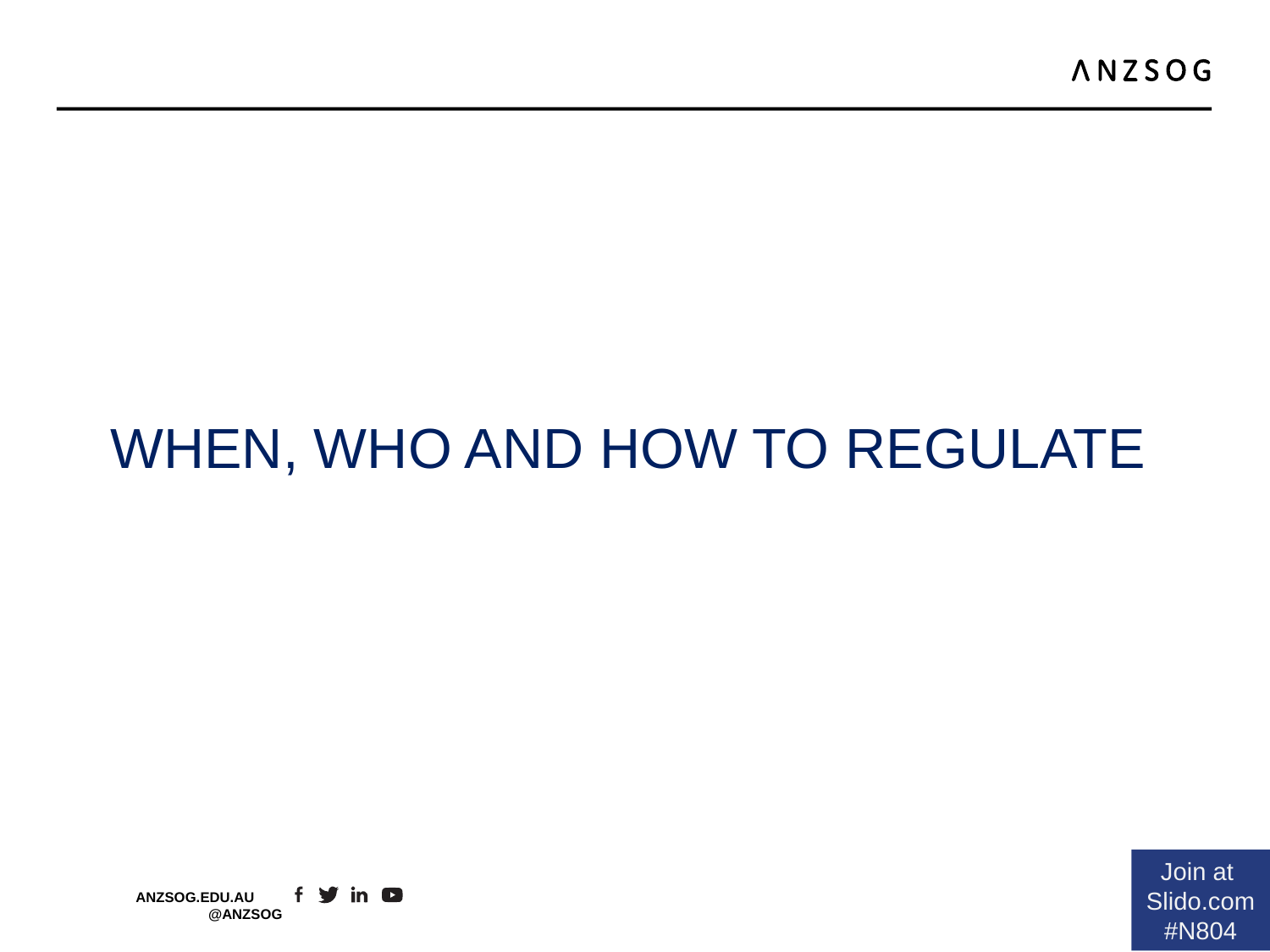

WHEN, WHO AND HOW TO REGULATE
Join at
Slido.com
#N804